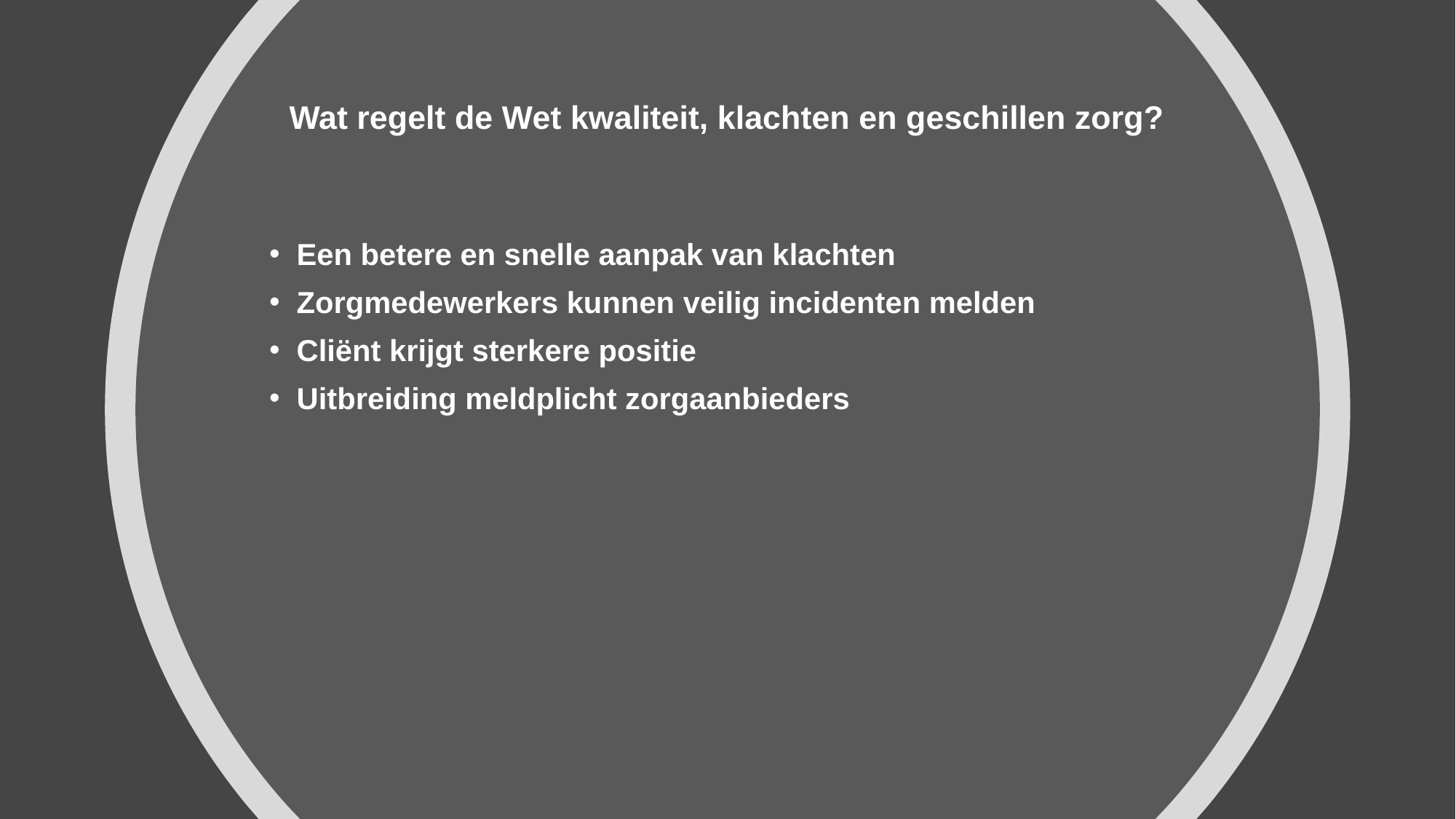

# Wat regelt de Wet kwaliteit, klachten en geschillen zorg?
Een betere en snelle aanpak van klachten
Zorgmedewerkers kunnen veilig incidenten melden
Cliënt krijgt sterkere positie
Uitbreiding meldplicht zorgaanbieders